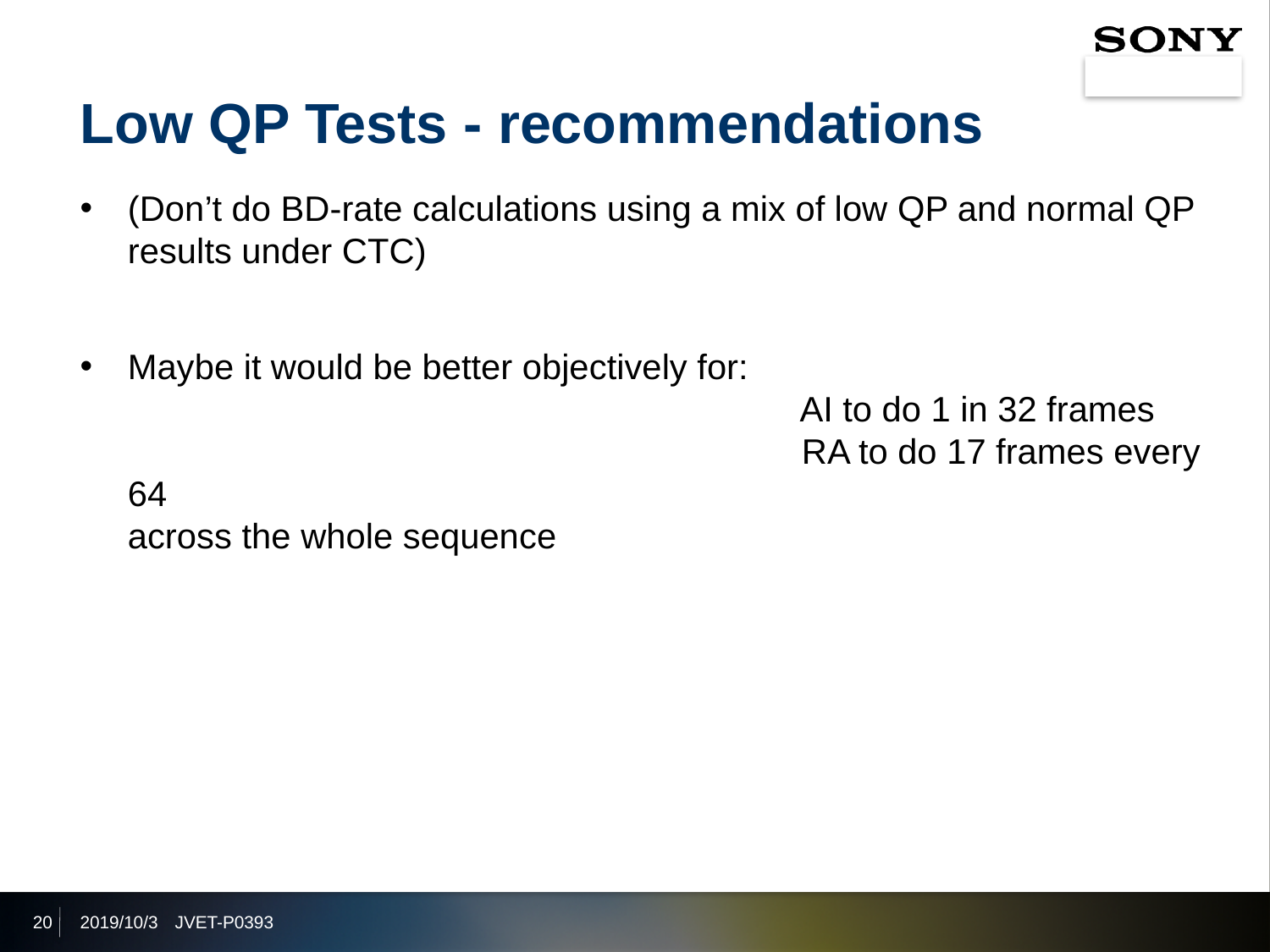

# Low QP Tests - recommendations
(Don’t do BD-rate calculations using a mix of low QP and normal QP results under CTC)

Maybe it would be better objectively for:
					    AI to do 1 in 32 frames
					    RA to do 17 frames every 64
across the whole sequence
20
2019/10/3
JVET-P0393